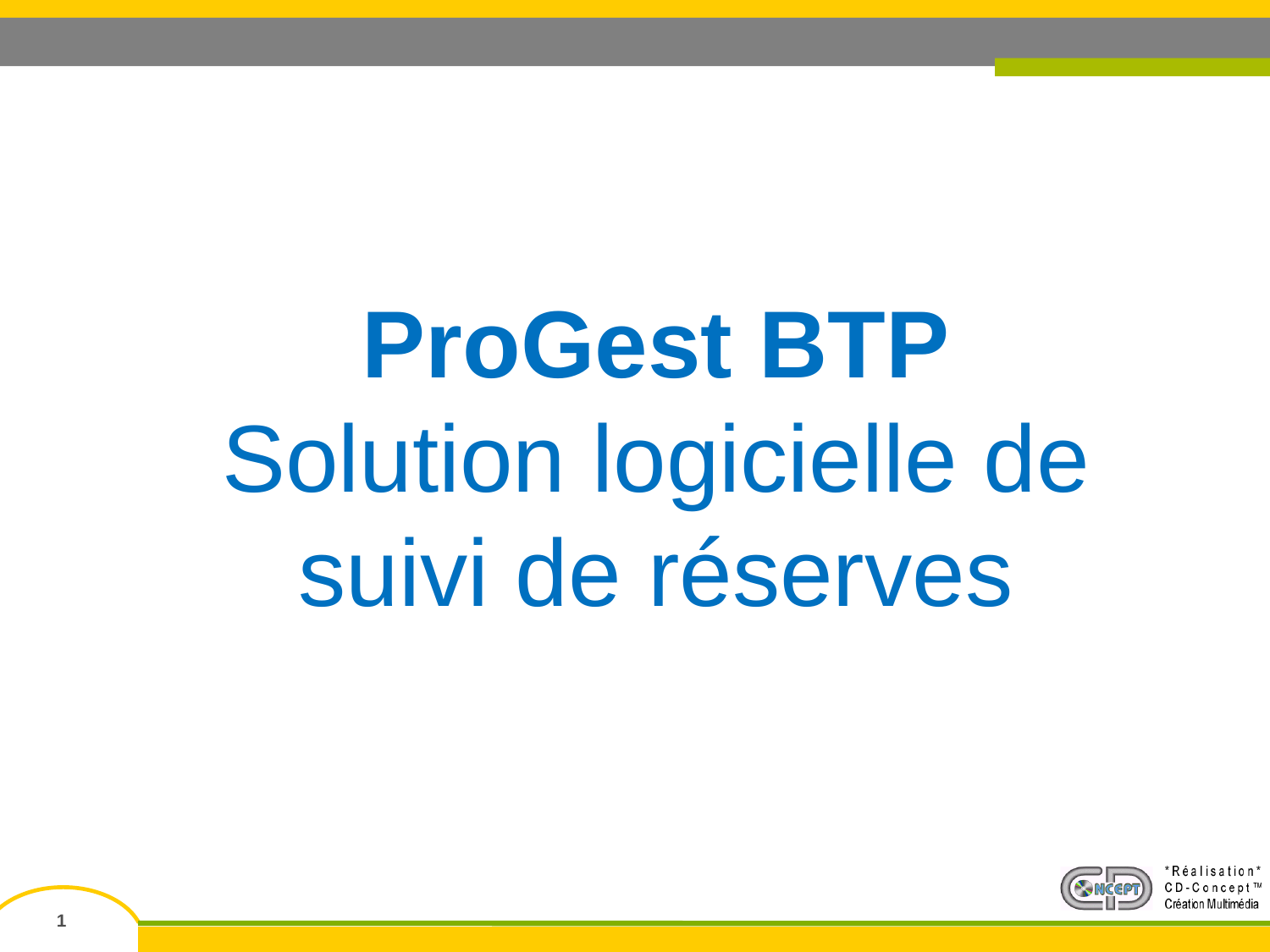

#
ProGest BTP
Solution logicielle de suivi de réserves